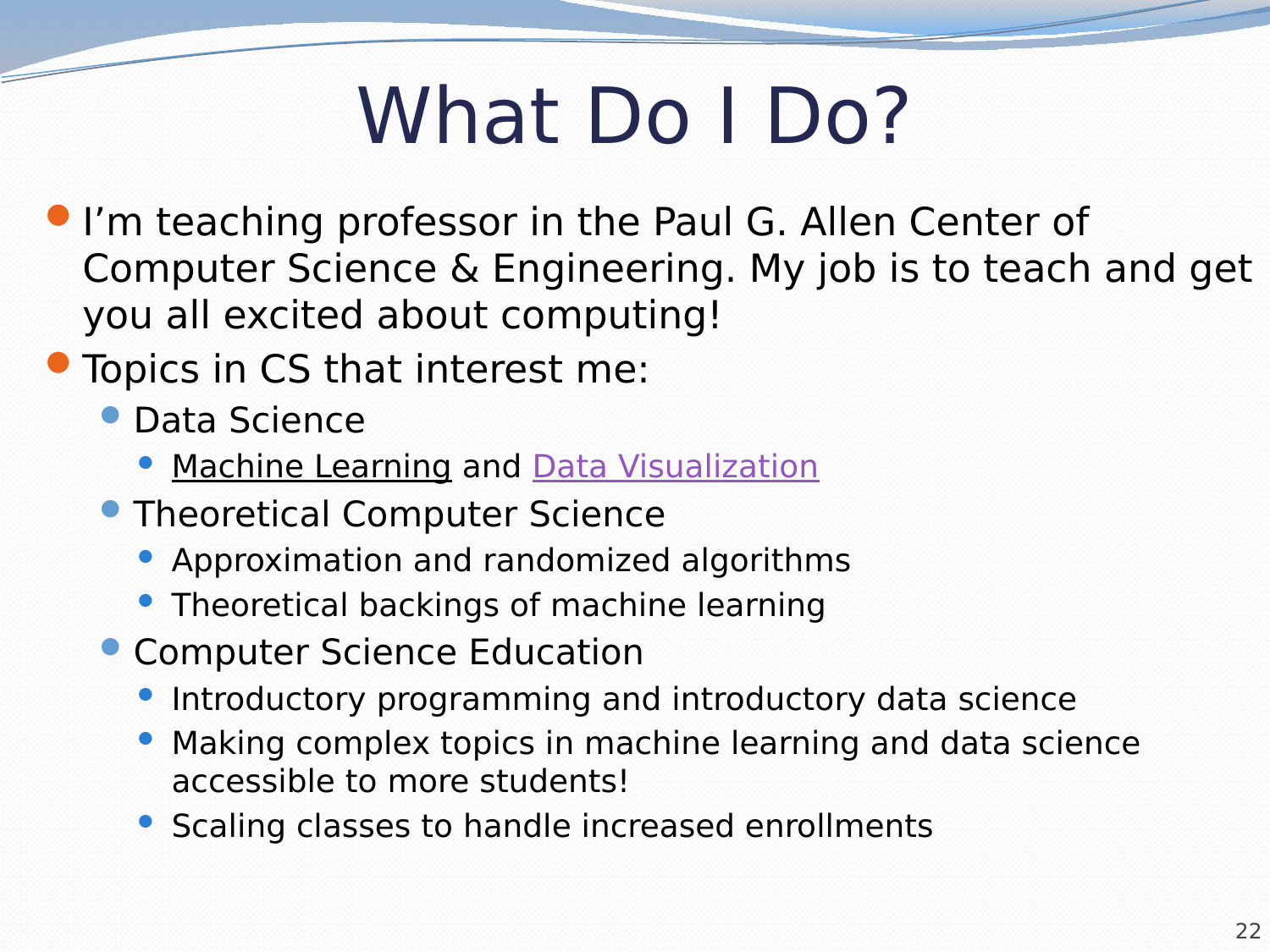

# What Do I Do?
I’m teaching professor in the Paul G. Allen Center of Computer Science & Engineering. My job is to teach and get you all excited about computing!
Topics in CS that interest me:
Data Science
Machine Learning and Data Visualization
Theoretical Computer Science
Approximation and randomized algorithms
Theoretical backings of machine learning
Computer Science Education
Introductory programming and introductory data science
Making complex topics in machine learning and data science accessible to more students!
Scaling classes to handle increased enrollments